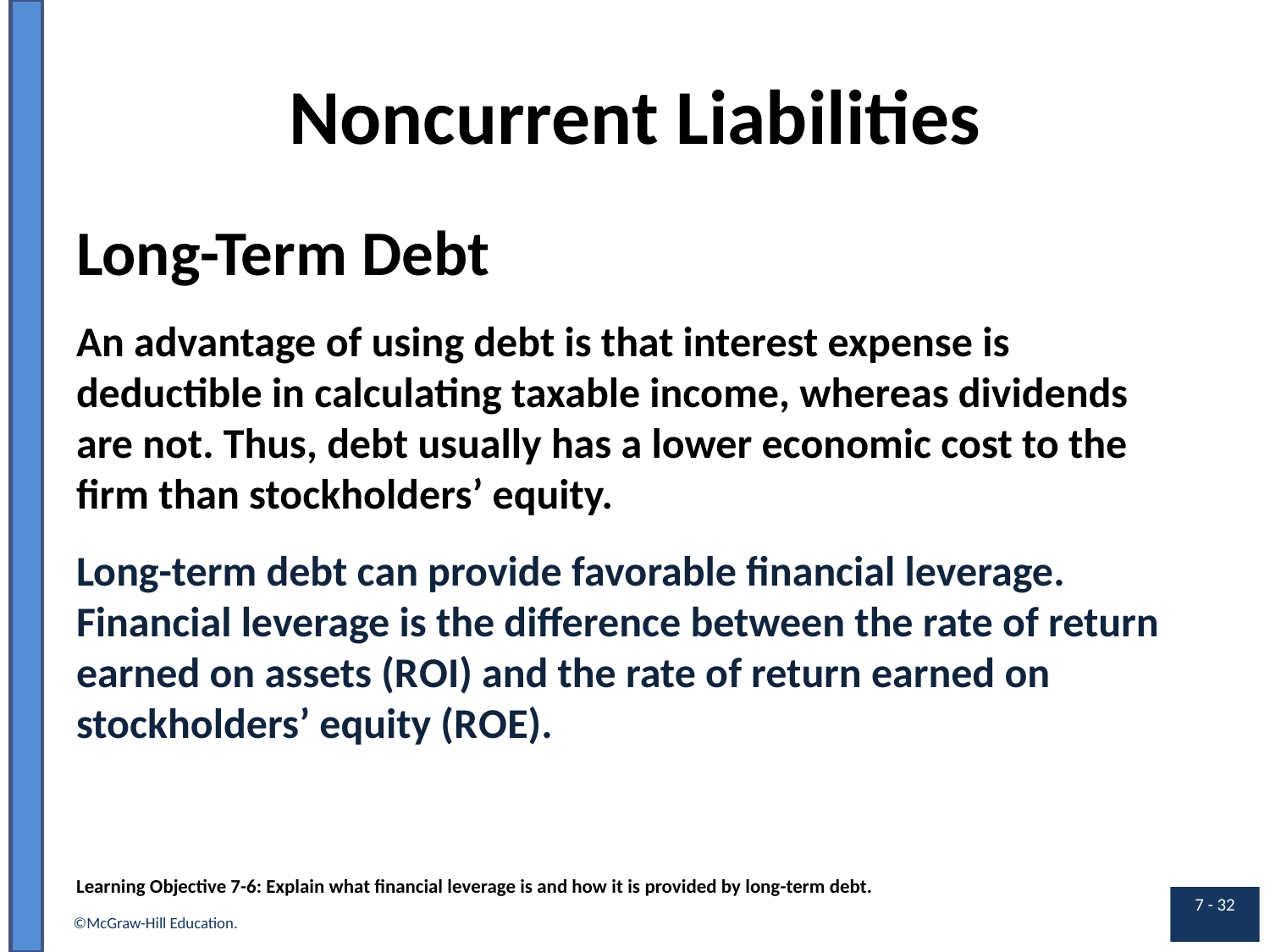

# Noncurrent Liabilities
Long-Term Debt
An advantage of using debt is that interest expense is deductible in calculating taxable income, whereas dividends are not. Thus, debt usually has a lower economic cost to the firm than stockholders’ equity.
Long-term debt can provide favorable financial leverage. Financial leverage is the difference between the rate of return earned on assets (R O I) and the rate of return earned on stockholders’ equity (R O E).
Learning Objective 7-6: Explain what financial leverage is and how it is provided by long-term debt.